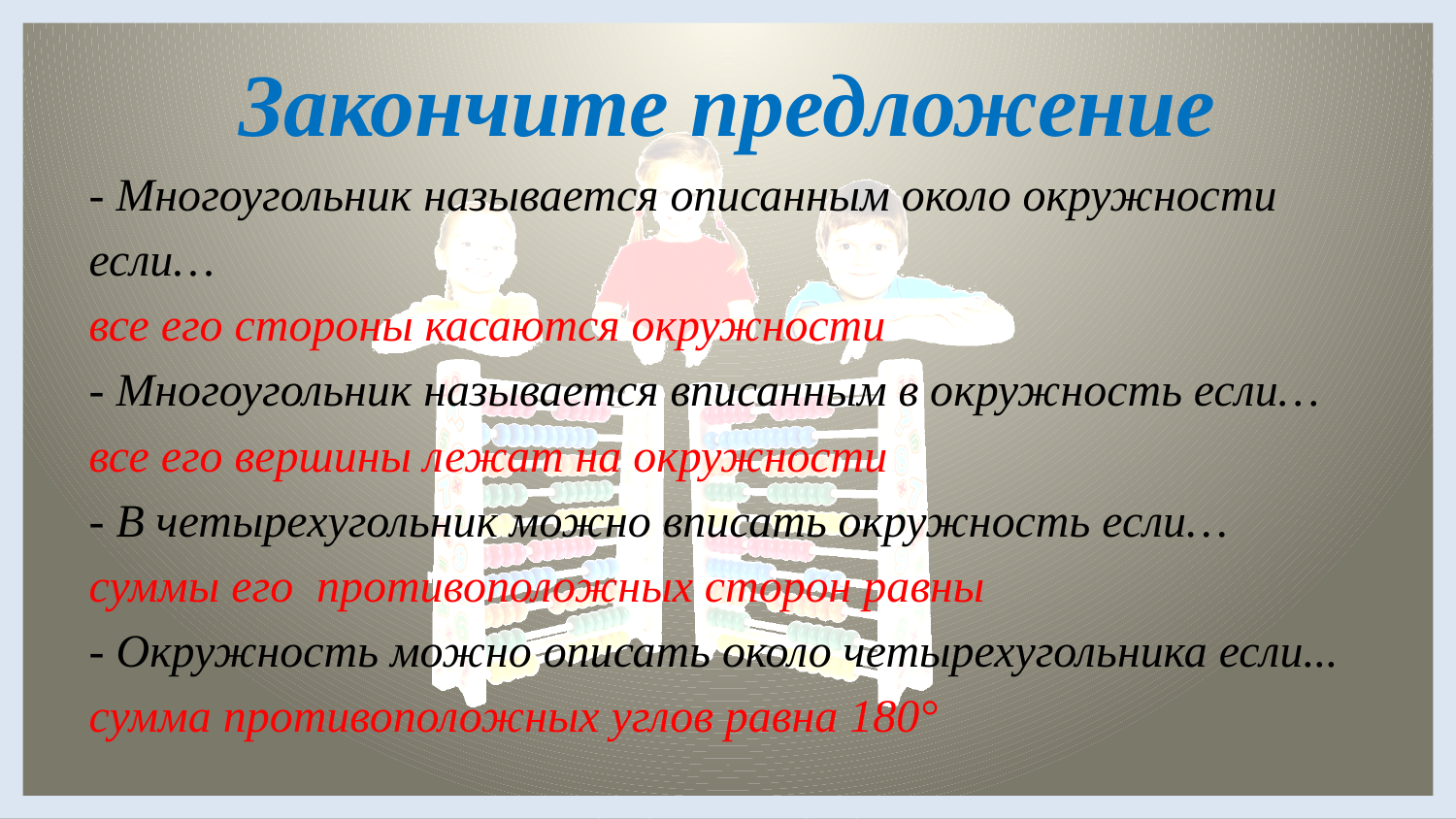

# Закончите предложение
- Многоугольник называется описанным около окружности
если…
все его стороны касаются окружности
- Многоугольник называется вписанным в окружность если…
все его вершины лежат на окружности
- В четырехугольник можно вписать окружность если…
суммы его  противоположных сторон равны
- Окружность можно описать около четырехугольника если...
сумма противоположных углов равна 180°